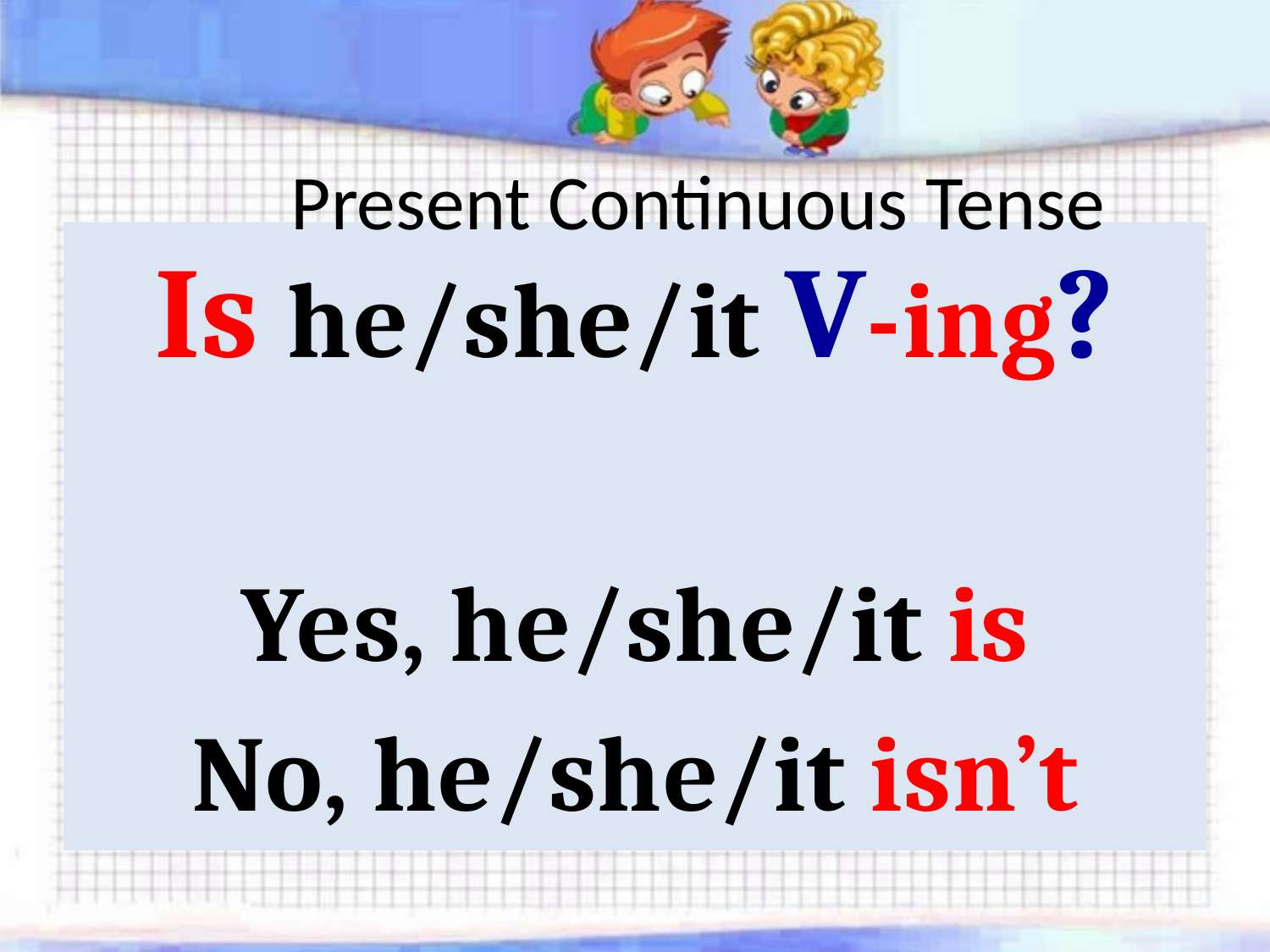

# Present Continuous Tense
Is he/she/it V-ing?

Yes, he/she/it is
No, he/she/it isn’t